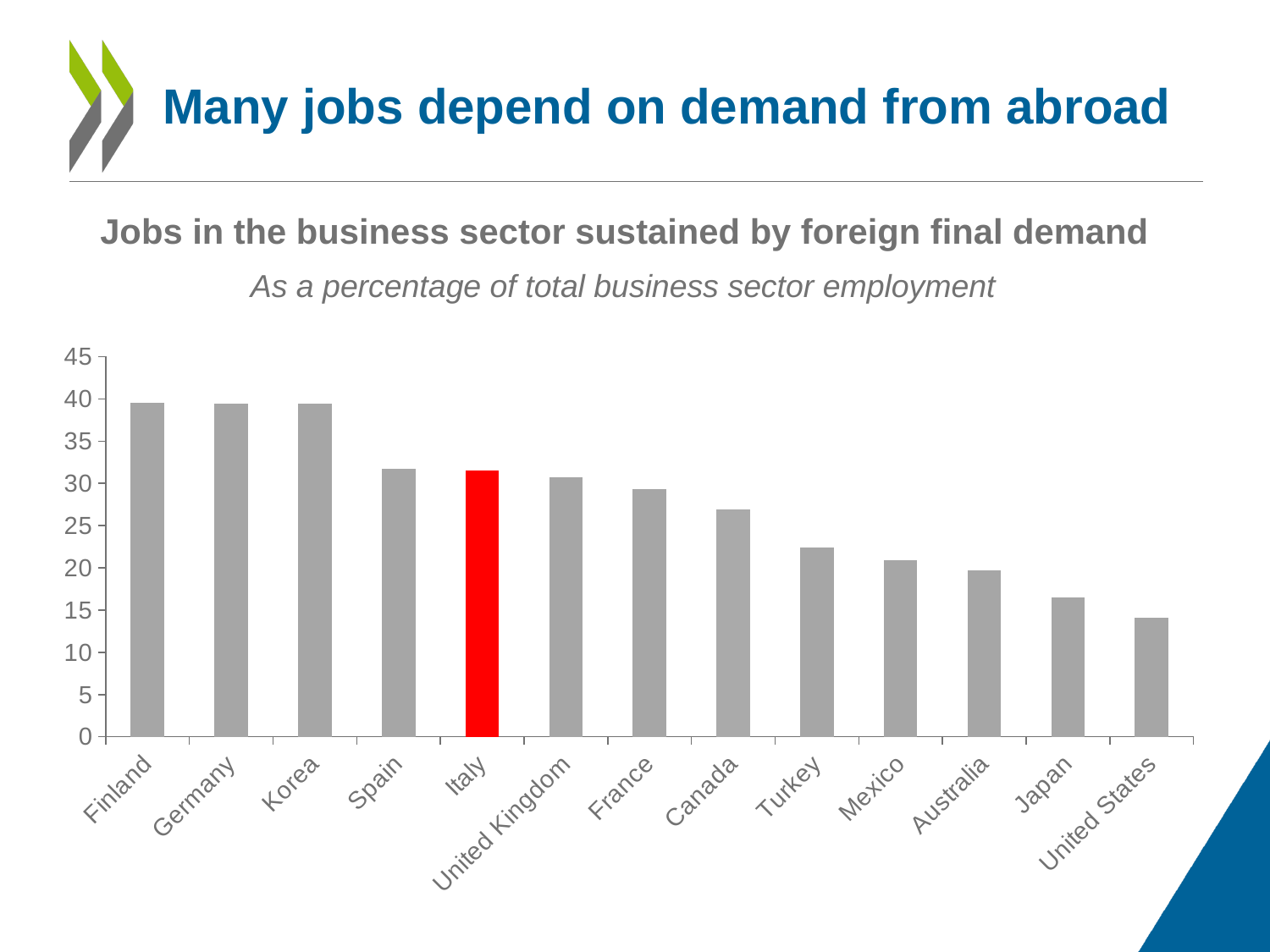

# Many jobs depend on demand from abroad
Jobs in the business sector sustained by foreign final demand
As a percentage of total business sector employment

### Chart

| Category |  |
|---|---|
| Finland | 39.5 |
| Germany | 39.4 |
| Korea | 39.4 |
| Spain | 31.699999999999996 |
| Italy | 31.5 |
| United Kingdom | 30.7 |
| France | 29.299999999999997 |
| Canada | 26.9 |
| Turkey | 22.4 |
| Mexico | 20.900000000000002 |
| Australia | 19.700000000000003 |
| Japan | 16.5 |
| United States | 14.1 |